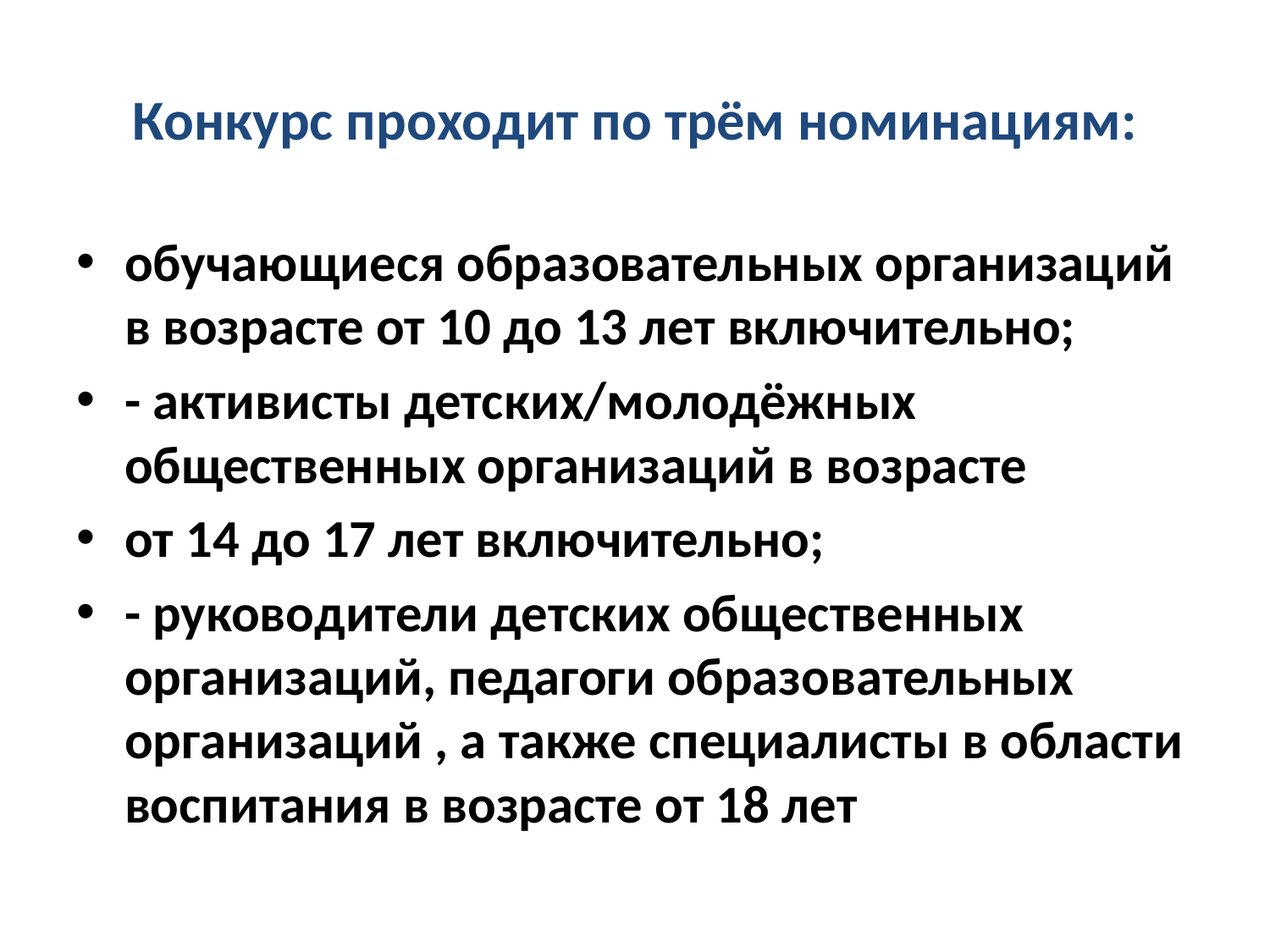

# Конкурс проходит по трём номинациям:
обучающиеся образовательных организаций в возрасте от 10 до 13 лет включительно;
- активисты детских/молодёжных общественных организаций в возрасте
от 14 до 17 лет включительно;
- руководители детских общественных организаций, педагоги образовательных организаций , а также специалисты в области воспитания в возрасте от 18 лет